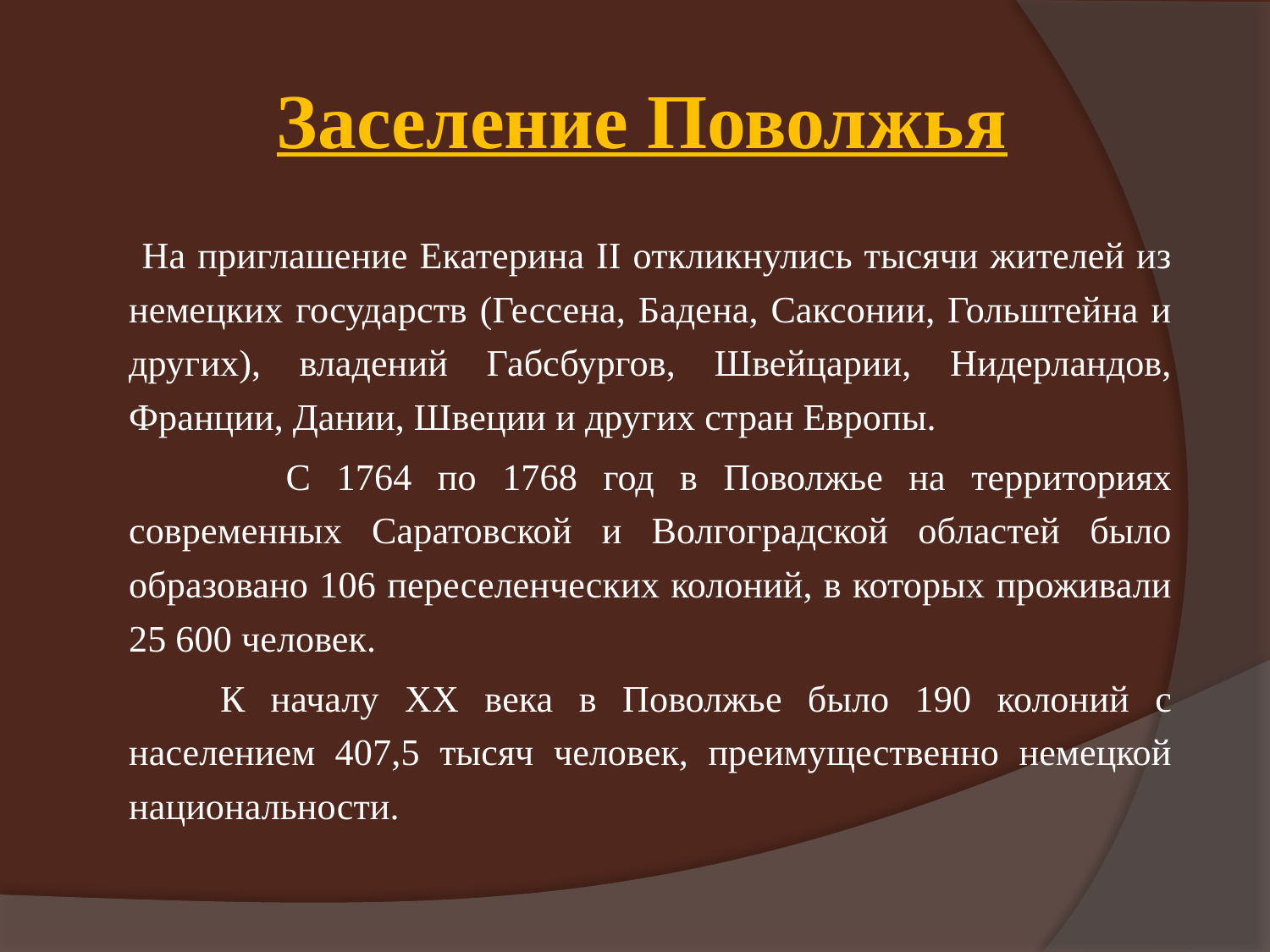

# Заселение Поволжья
     		На приглашение Екатерина II откликнулись тысячи жителей из немецких государств (Гессена, Бадена, Саксонии, Гольштейна и других), владений Габсбургов, Швейцарии, Нидерландов, Франции, Дании, Швеции и других стран Европы.
    	 	С 1764 по 1768 год в Поволжье на территориях современных Саратовской и Волгоградской областей было образовано 106 переселенческих колоний, в которых проживали 25 600 человек.
	 	К началу XX века в Поволжье было 190 колоний с населением 407,5 тысяч человек, преимущественно немецкой национальности.